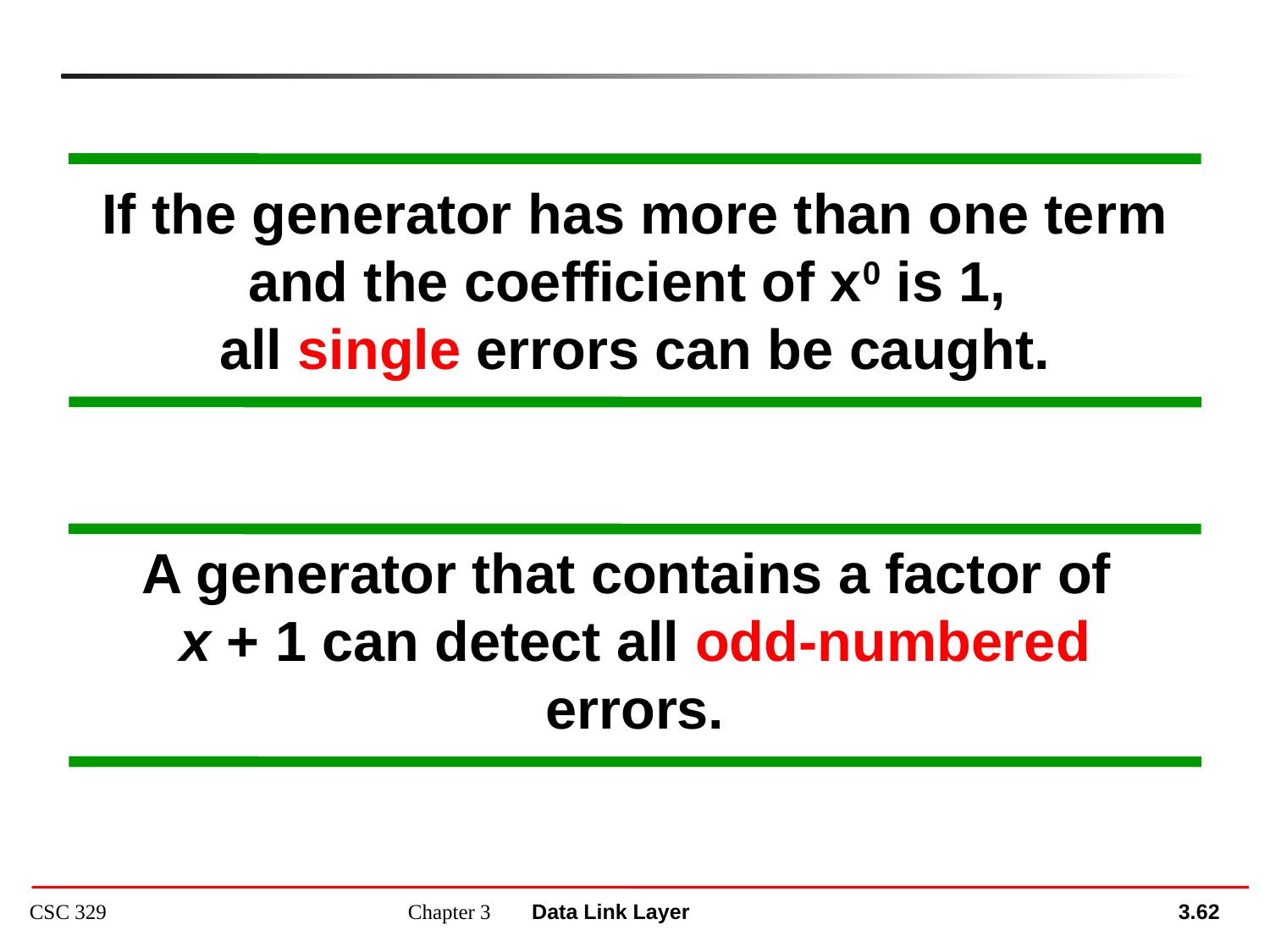

If the generator has more than one term and the coefficient of x0 is 1,
all single errors can be caught.

A generator that contains a factor of
x + 1 can detect all odd-numbered errors.